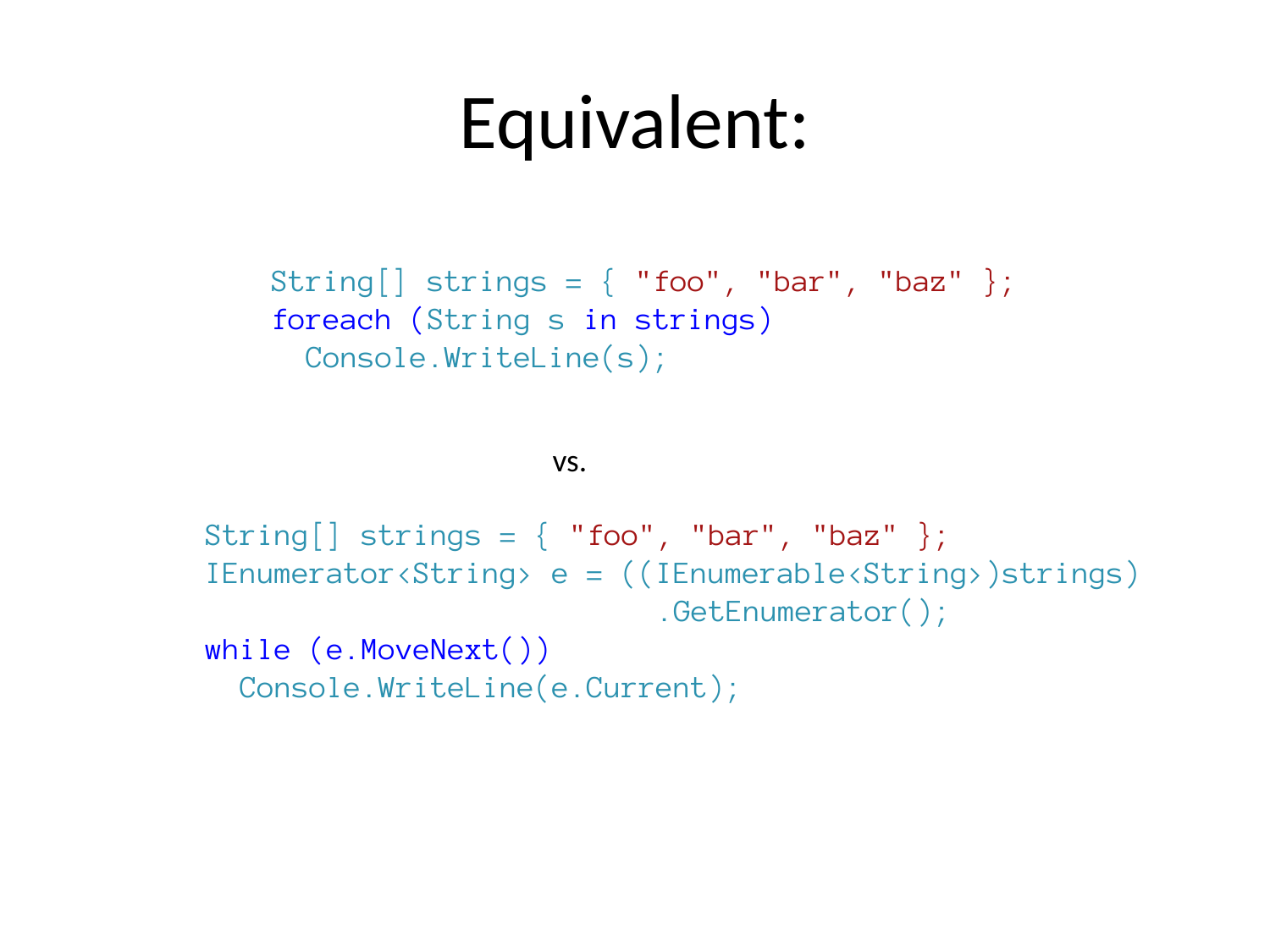

# Equivalent:
String[] strings = { "foo", "bar", "baz" };
foreach (String s in strings)
  Console.WriteLine(s);

vs.
 String[] strings = { "foo", "bar", "baz" };
 IEnumerator<String> e = ((IEnumerable<String>)strings)
                           .GetEnumerator();
 while (e.MoveNext())
   Console.WriteLine(e.Current);